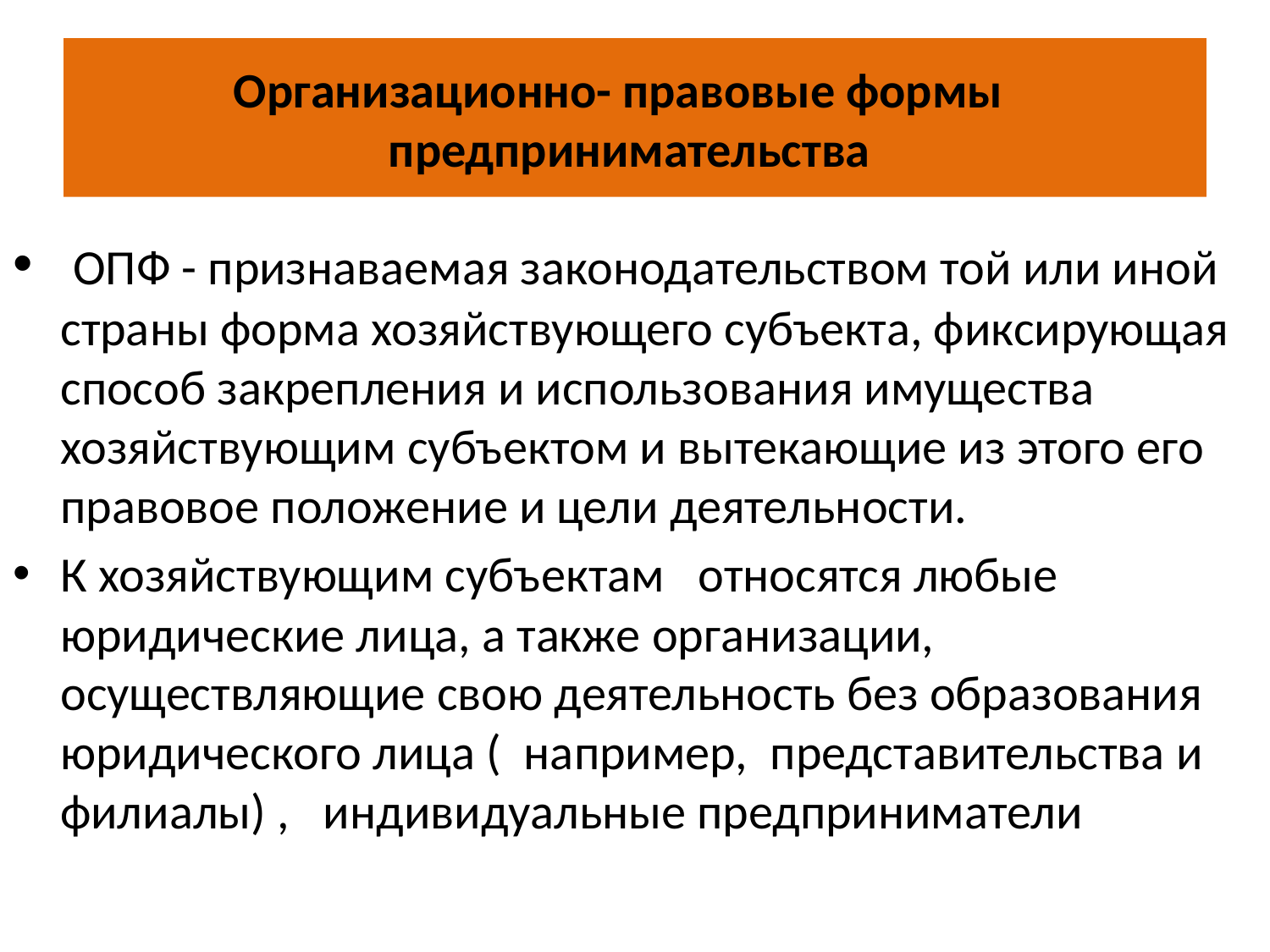

# Организационно- правовые формы    предпринимательства
 ОПФ - признаваемая законодательством той или иной страны форма хозяйствующего субъекта, фиксирующая способ закрепления и использования имущества хозяйствующим субъектом и вытекающие из этого его правовое положение и цели деятельности.
К хозяйствующим субъектам   относятся любые  юридические лица, а также организации, осуществляющие свою деятельность без образования юридического лица (  например,  представительства и филиалы) ,   индивидуальные предприниматели